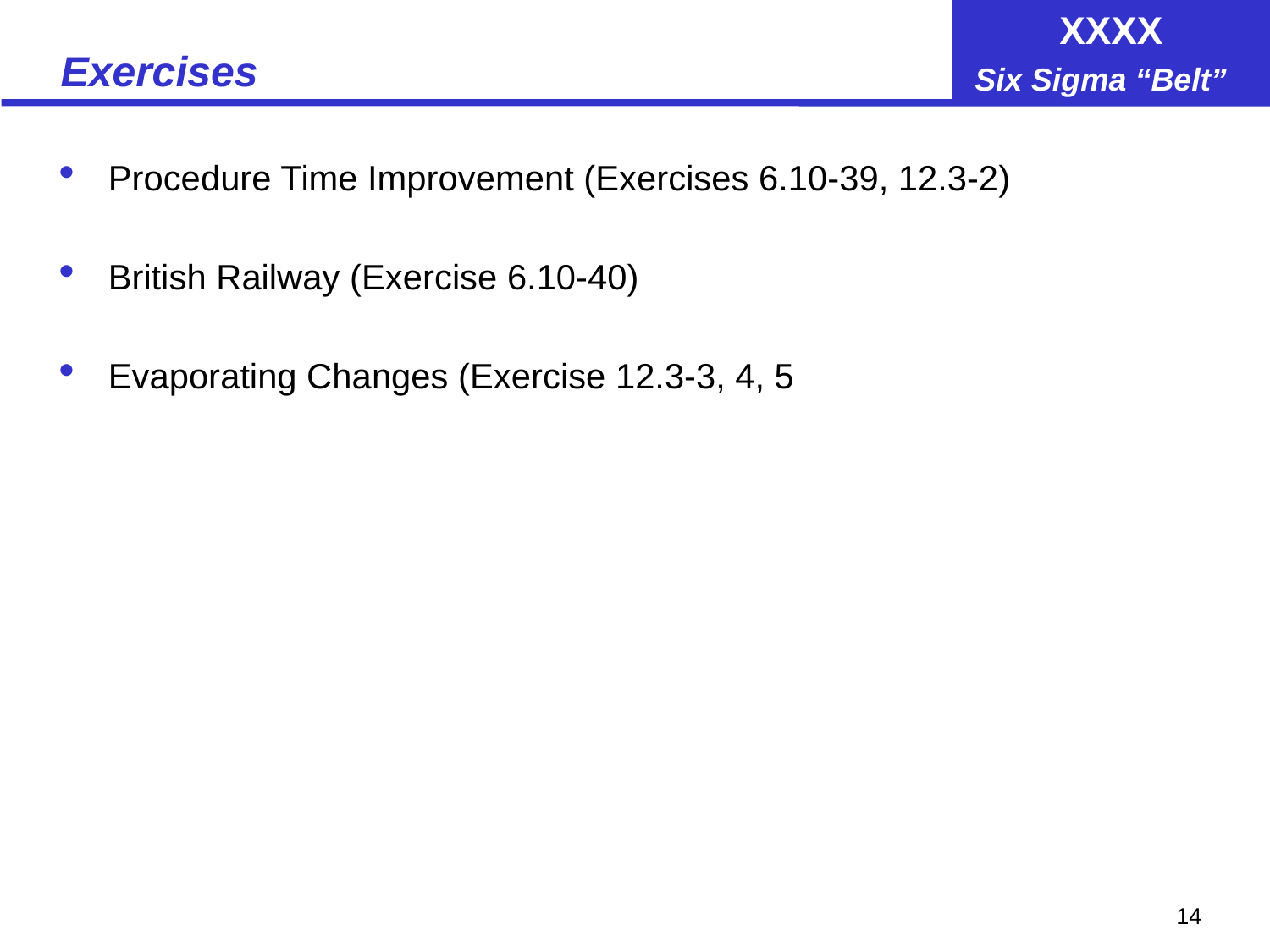

# Exercises
Procedure Time Improvement (Exercises 6.10-39, 12.3-2)

British Railway (Exercise 6.10-40)

Evaporating Changes (Exercise 12.3-3, 4, 5